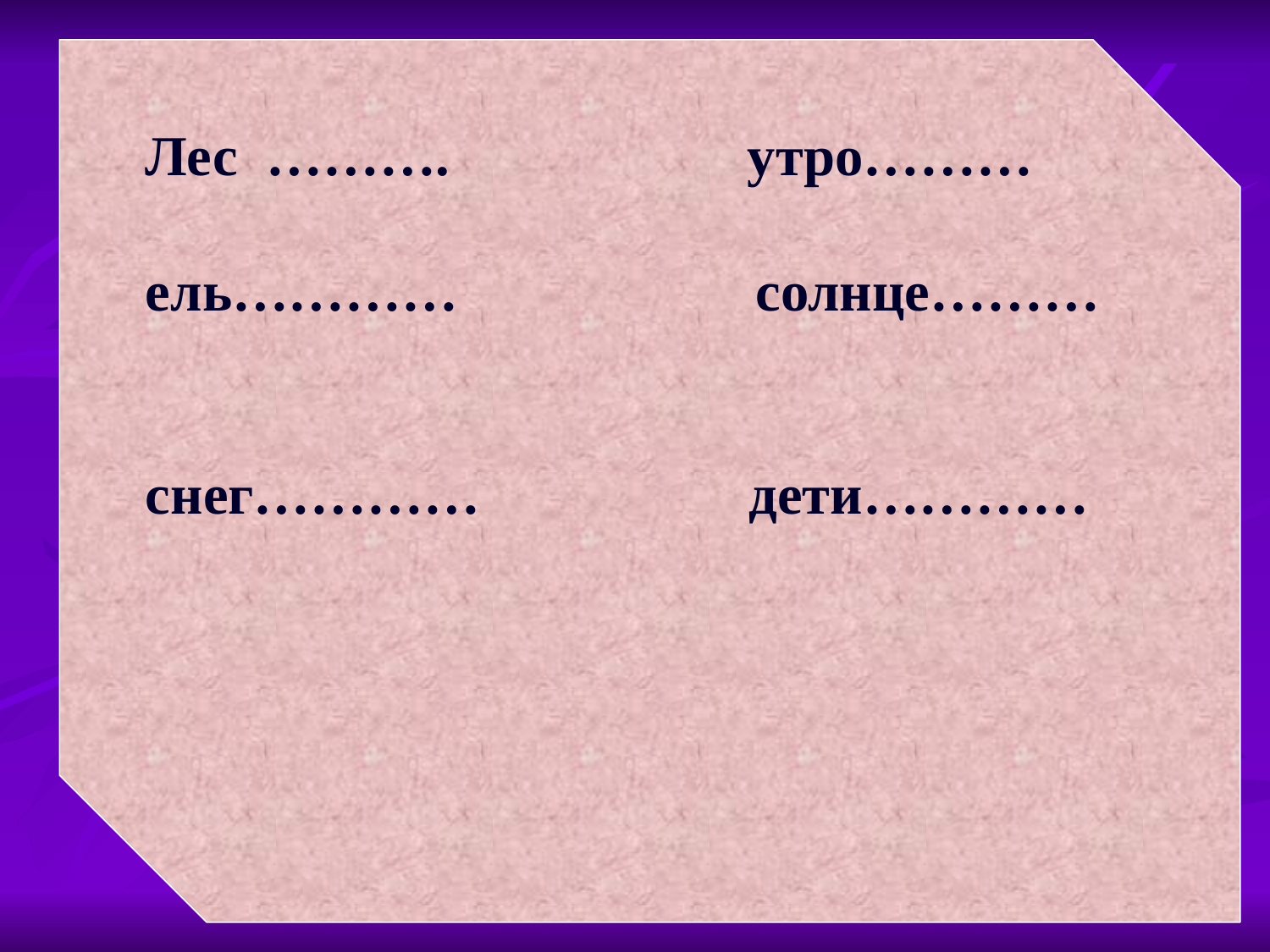

#
Лес  ……….                     утро………

ель…………                     солнце………

снег…………                   дети…………